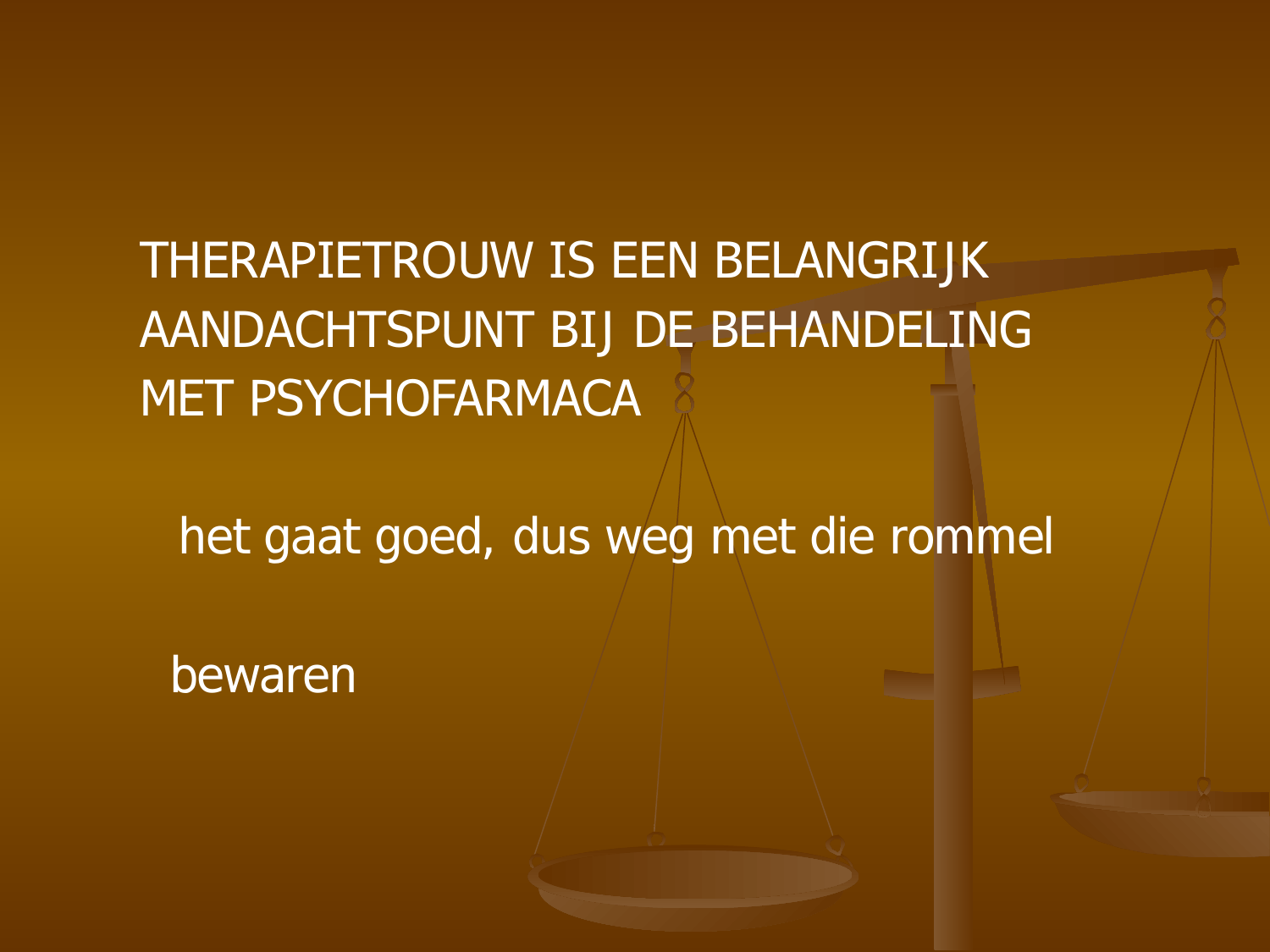

#
THERAPIETROUW IS EEN BELANGRIJK
AANDACHTSPUNT BIJ DE BEHANDELING
MET PSYCHOFARMACA

	het gaat goed, dus weg met die rommel

  bewaren